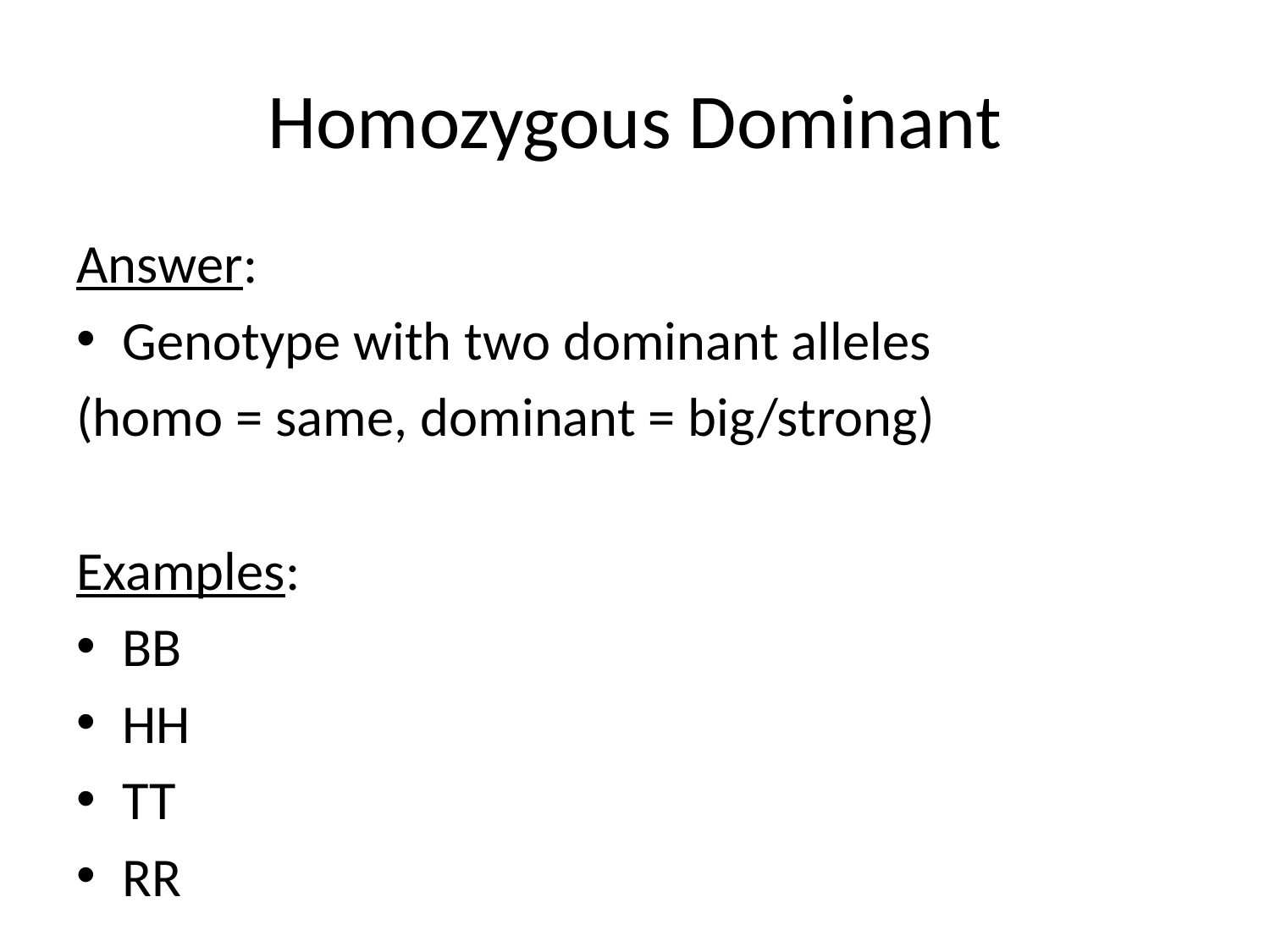

# Homozygous Dominant
Answer:
Genotype with two dominant alleles
(homo = same, dominant = big/strong)

Examples:
BB
HH
TT
RR